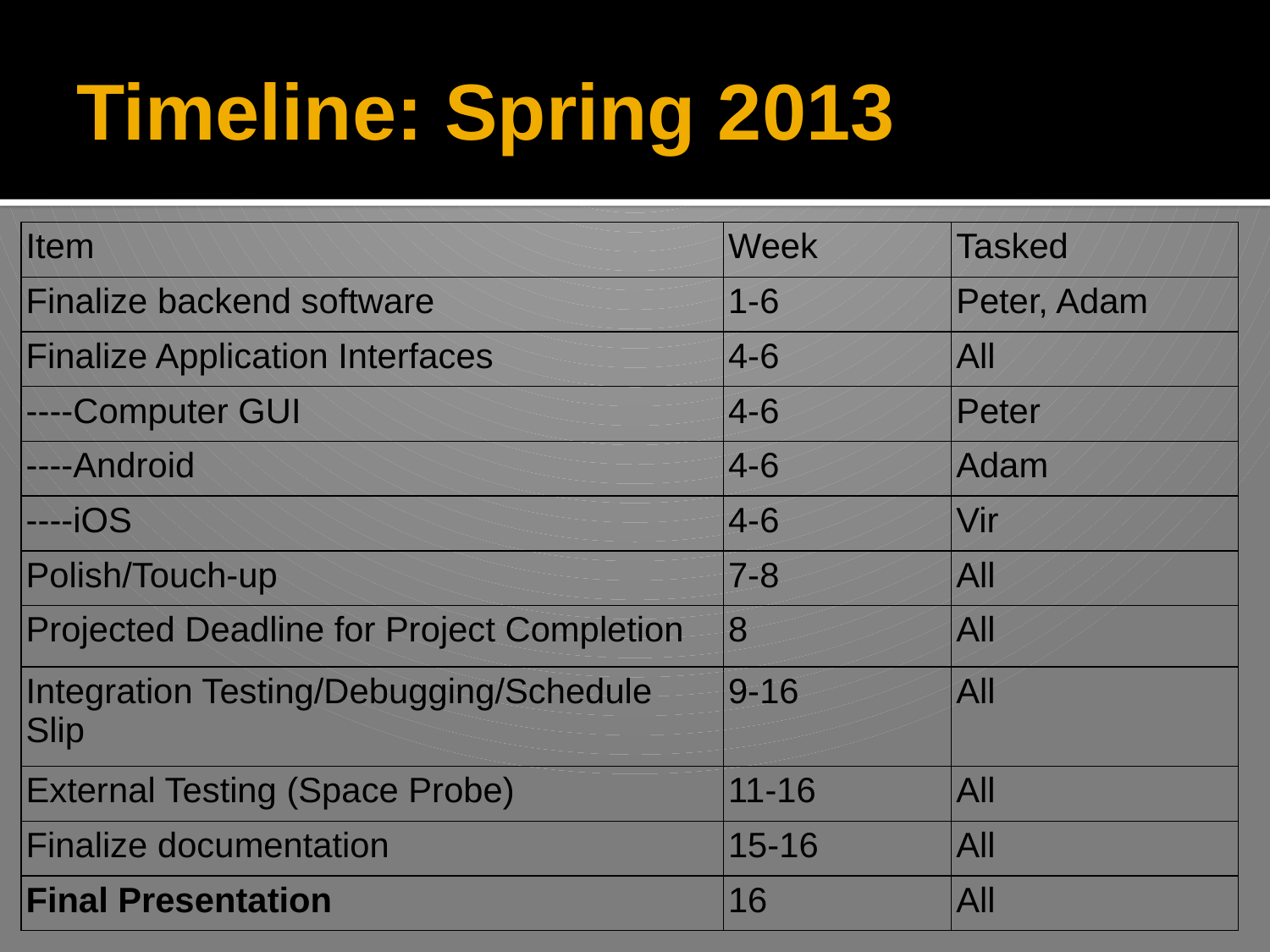

# Timeline: Spring 2013
| Item | Week | Tasked |
| --- | --- | --- |
| Finalize backend software | 1-6 | Peter, Adam |
| Finalize Application Interfaces | 4-6 | All |
| ----Computer GUI | 4-6 | Peter |
| ----Android | 4-6 | Adam |
| ----iOS | 4-6 | Vir |
| Polish/Touch-up | 7-8 | All |
| Projected Deadline for Project Completion | 8 | All |
| Integration Testing/Debugging/Schedule Slip | 9-16 | All |
| External Testing (Space Probe) | 11-16 | All |
| Finalize documentation | 15-16 | All |
| Final Presentation | 16 | All |